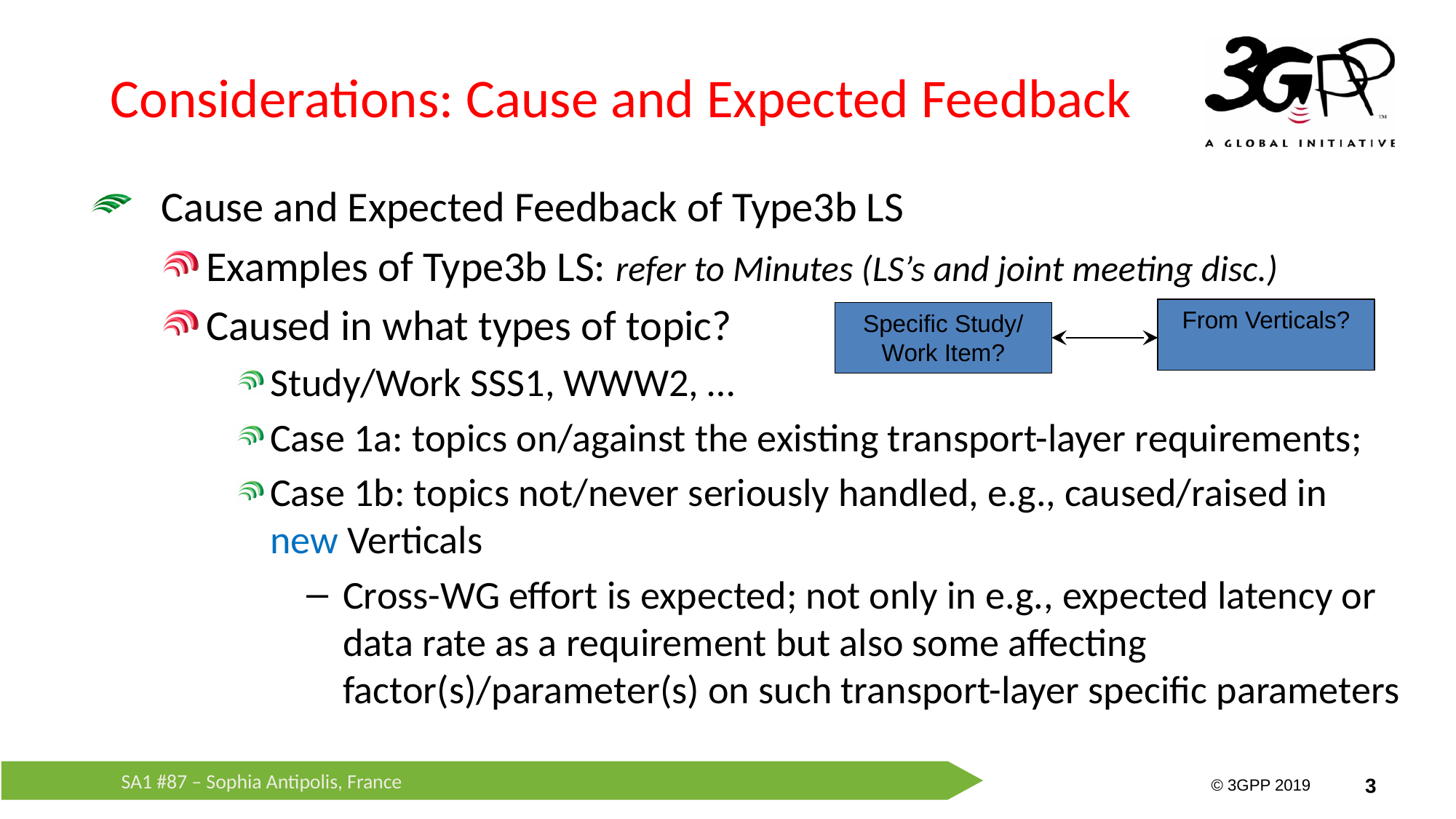

# Considerations: Cause and Expected Feedback
Cause and Expected Feedback of Type3b LS
Examples of Type3b LS: refer to Minutes (LS’s and joint meeting disc.)
Caused in what types of topic?
Study/Work SSS1, WWW2, …
Case 1a: topics on/against the existing transport-layer requirements;
Case 1b: topics not/never seriously handled, e.g., caused/raised in new Verticals
Cross-WG effort is expected; not only in e.g., expected latency or data rate as a requirement but also some affecting factor(s)/parameter(s) on such transport-layer specific parameters

From Verticals?
Specific Study/ Work Item?